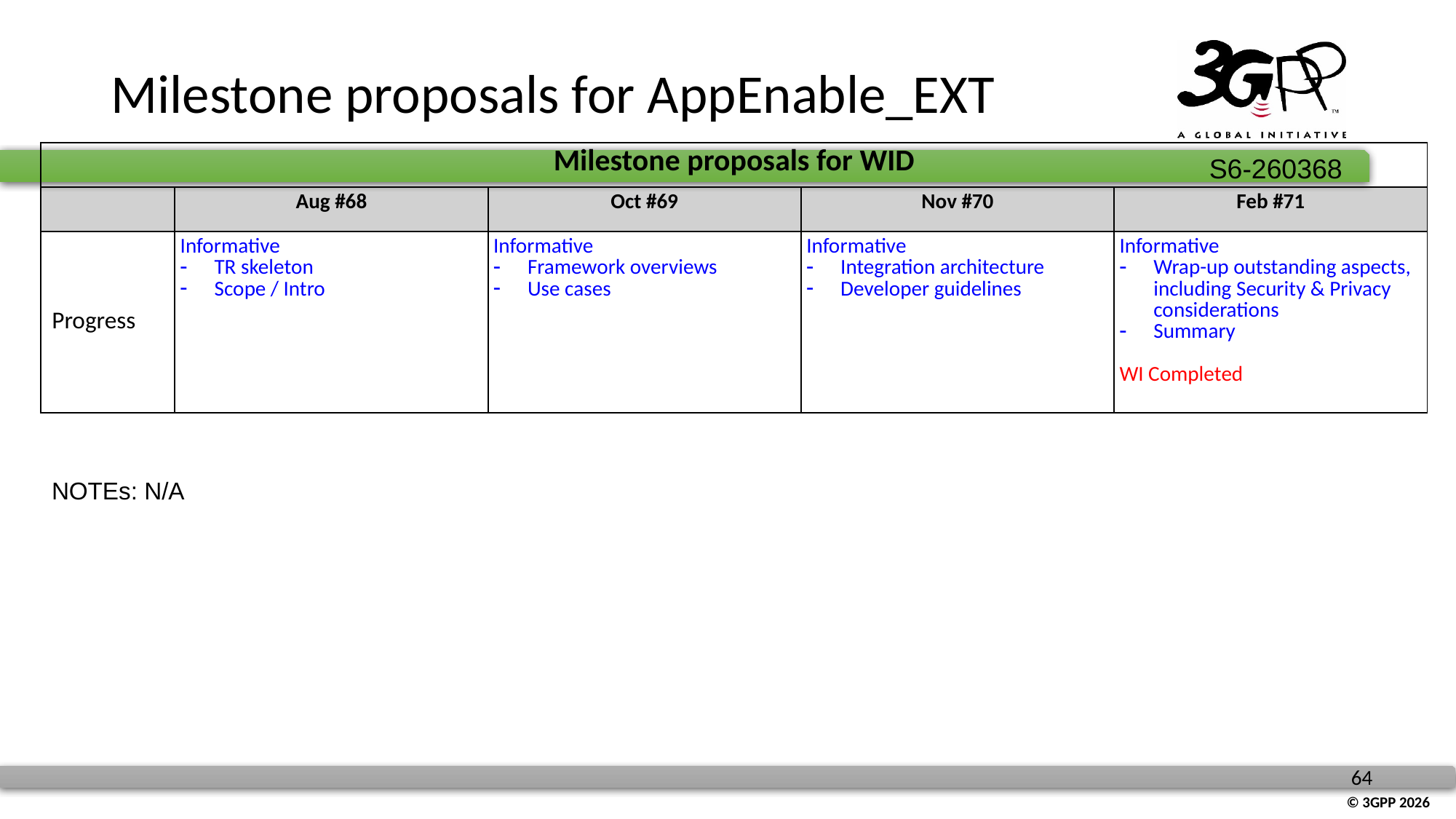

# Milestone proposals for AppEnable_EXT
| Milestone proposals for WID |  |  |  |  |
| --- | --- | --- | --- | --- |
|  | Aug #68 | Oct #69 | Nov #70 | Feb #71 |
| Progress | Informative TR skeleton Scope / Intro | Informative Framework overviews Use cases | Informative Integration architecture Developer guidelines | Informative Wrap-up outstanding aspects, including Security & Privacy considerations Summary WI Completed |
NOTEs: N/A